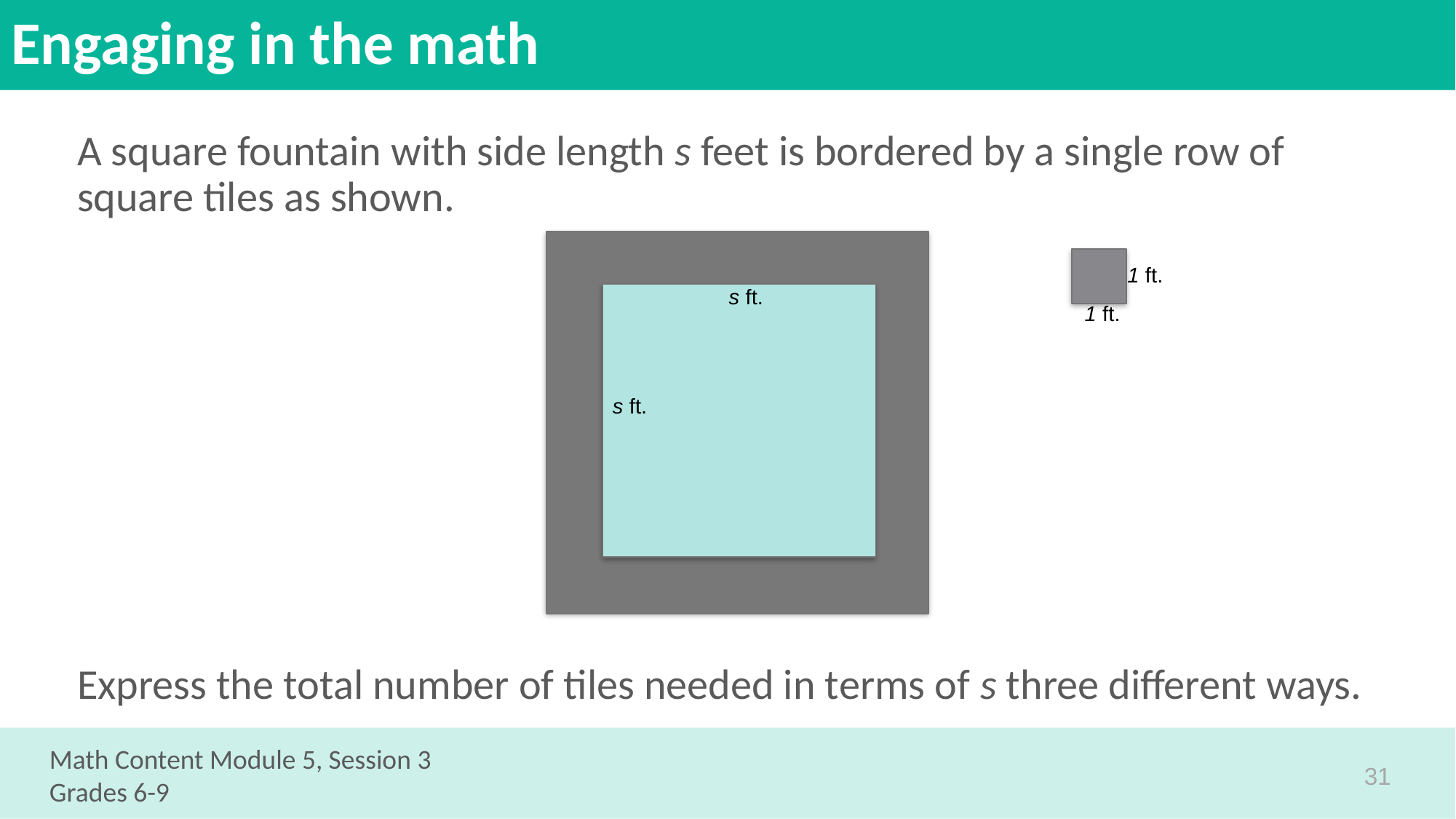

# Engaging in the math
A square fountain with side length s feet is bordered by a single row of square tiles as shown.

Express the total number of tiles needed in terms of s three different ways.

1 ft.
s ft.

1 ft.
s ft.
Math Content Module 5, Session 3
Grades 6-9
31